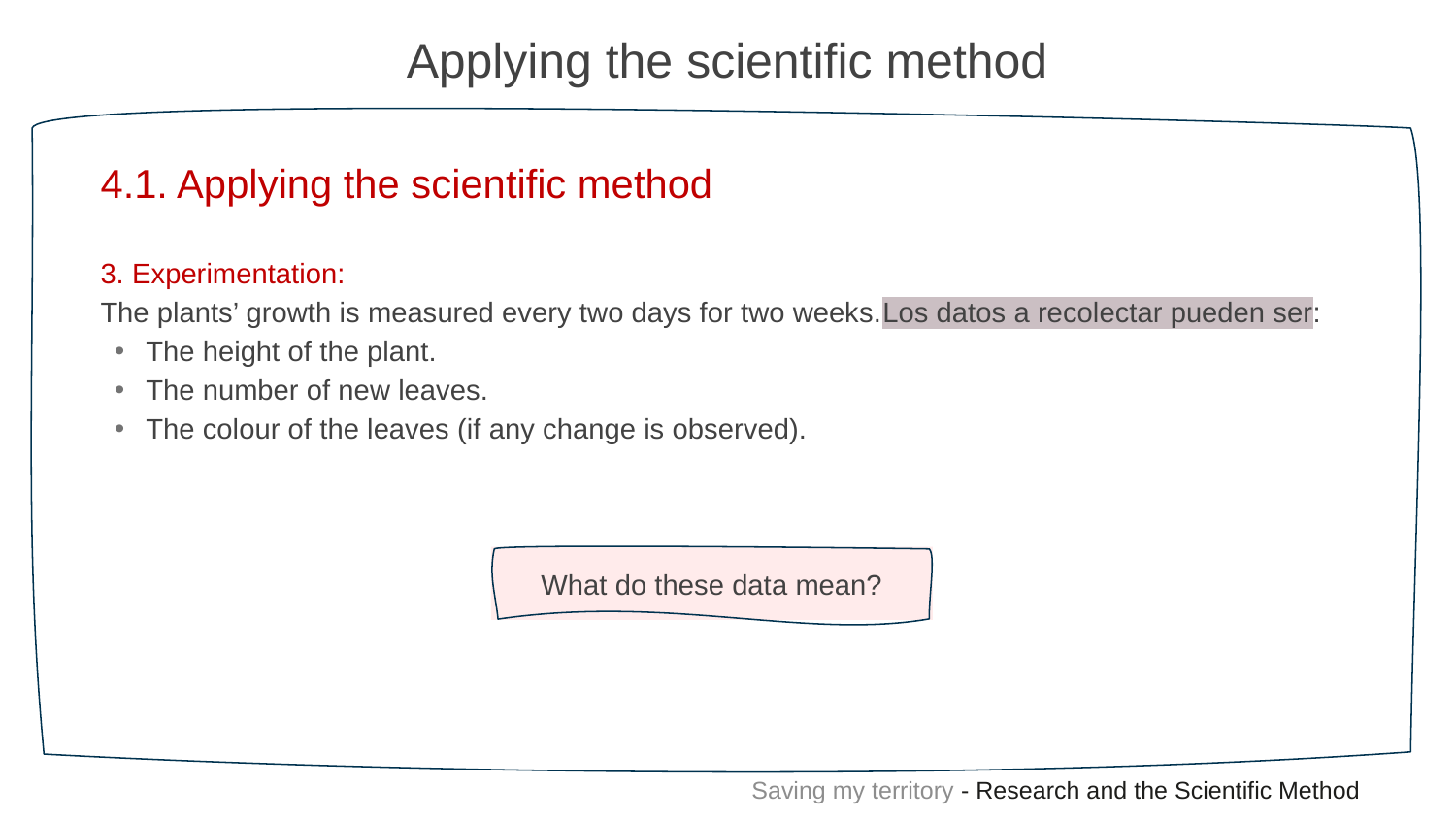

Applying the scientific method

4.1. Applying the scientific method
3. Experimentation:
The plants’ growth is measured every two days for two weeks.Los datos a recolectar pueden ser:
The height of the plant.
The number of new leaves.
The colour of the leaves (if any change is observed).

What do these data mean?

Saving my territory - Research and the Scientific Method